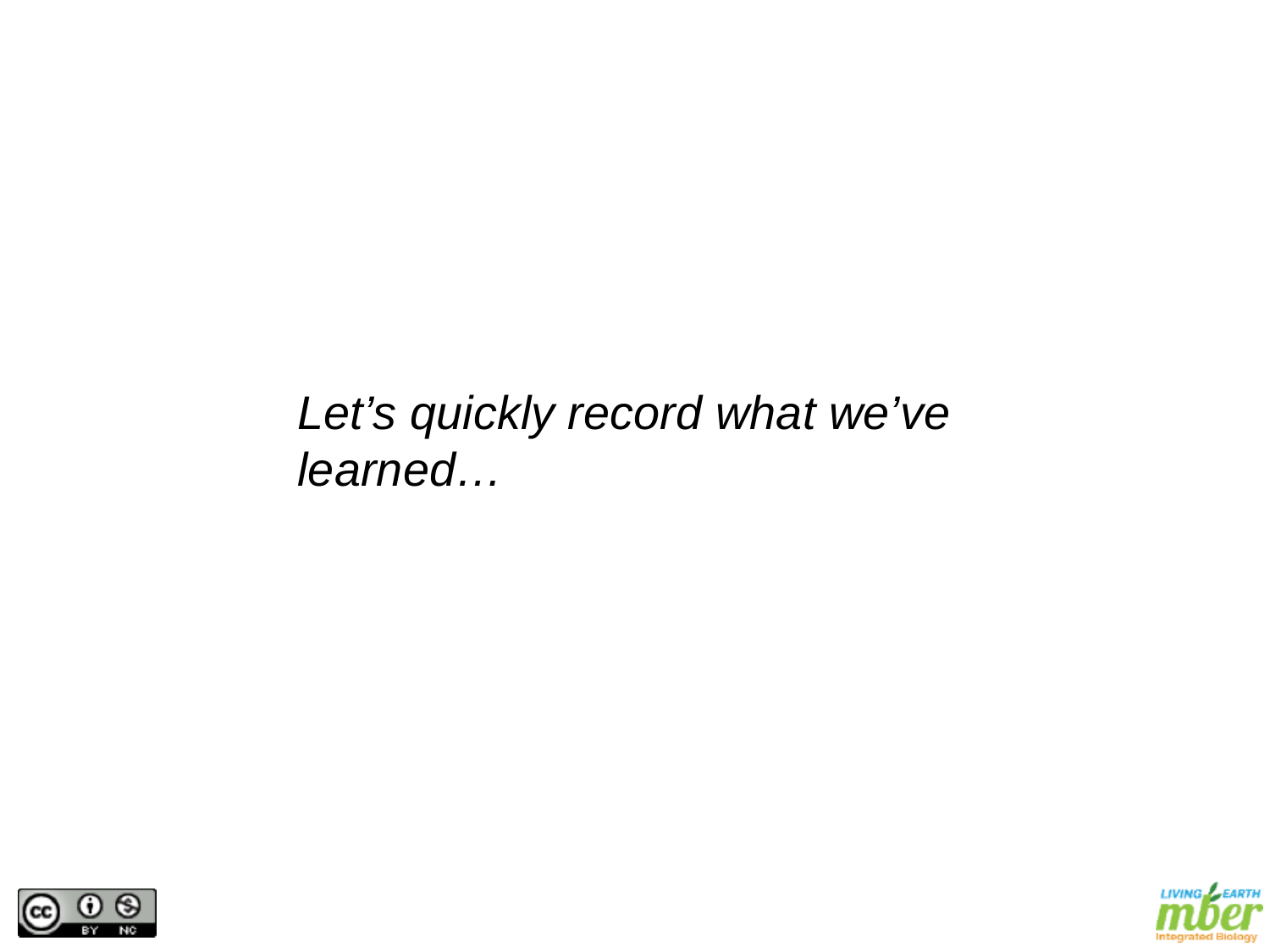

# Let’s quickly record what we’ve learned…